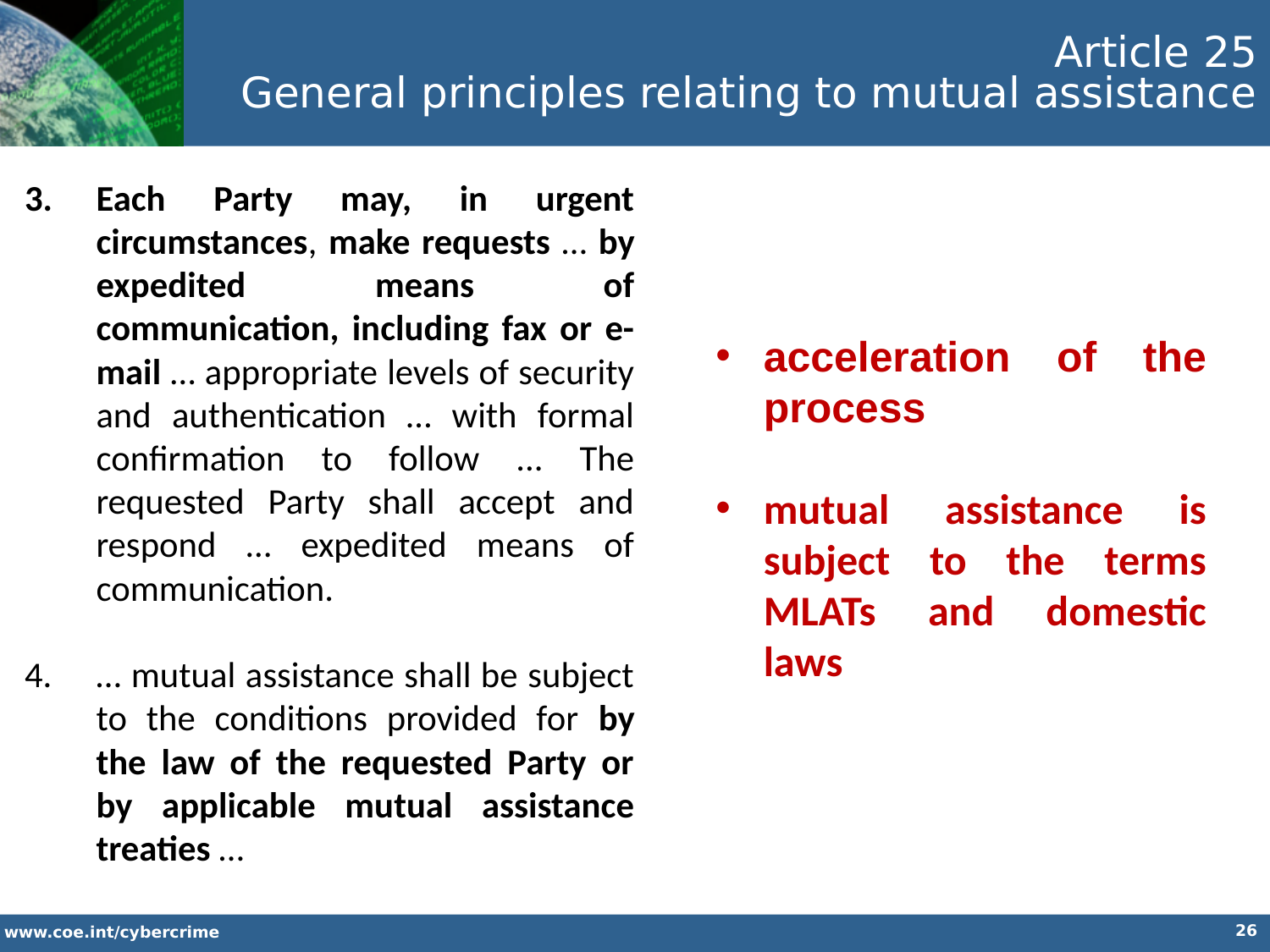

Article 25
General principles relating to mutual assistance
Each Party may, in urgent circumstances, make requests … by expedited means of communication, including fax or e-mail … appropriate levels of security and authentication … with formal confirmation to follow ... The requested Party shall accept and respond … expedited means of communication.

… mutual assistance shall be subject to the conditions provided for by the law of the requested Party or by applicable mutual assistance treaties …
acceleration of the process

mutual assistance is subject to the terms MLATs and domestic laws
26